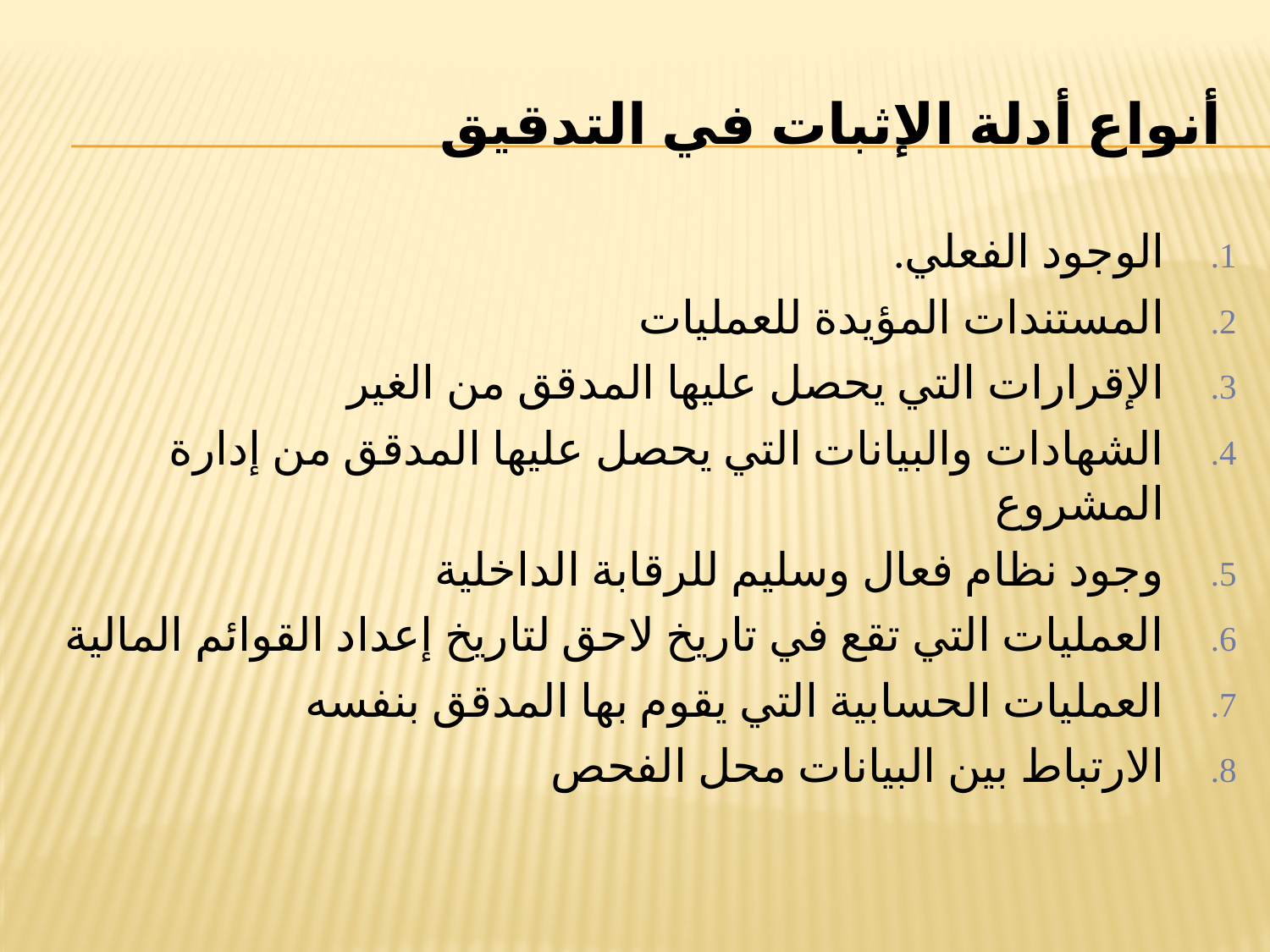

# أنواع أدلة الإثبات في التدقيق
الوجود الفعلي.
المستندات المؤيدة للعمليات
الإقرارات التي يحصل عليها المدقق من الغير
الشهادات والبيانات التي يحصل عليها المدقق من إدارة المشروع
وجود نظام فعال وسليم للرقابة الداخلية
العمليات التي تقع في تاريخ لاحق لتاريخ إعداد القوائم المالية
العمليات الحسابية التي يقوم بها المدقق بنفسه
الارتباط بين البيانات محل الفحص